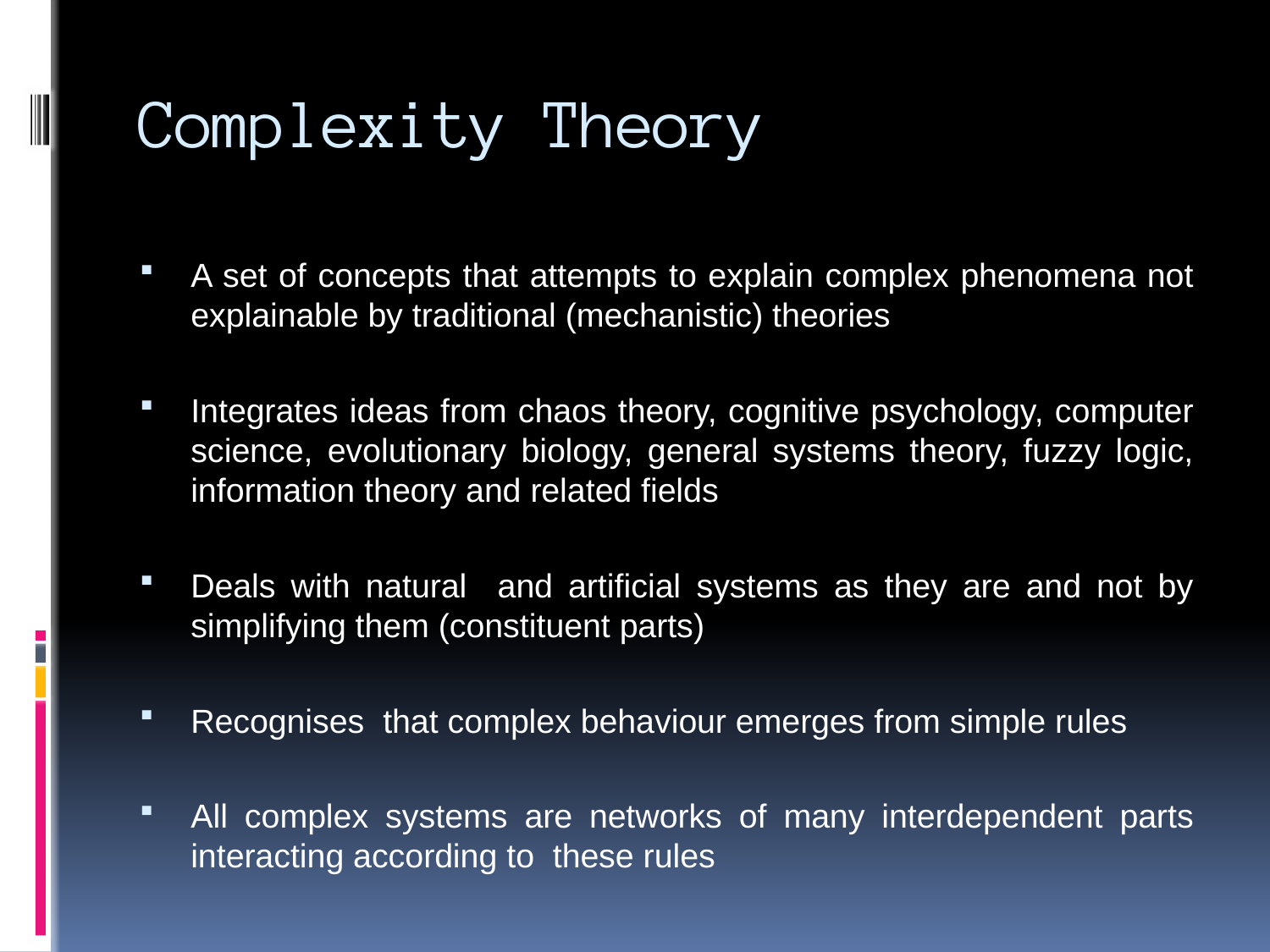

# Complexity Theory
A set of concepts that attempts to explain complex phenomena not explainable by traditional (mechanistic) theories

Integrates ideas from chaos theory, cognitive psychology, computer science, evolutionary biology, general systems theory, fuzzy logic, information theory and related fields

Deals with natural  and artificial systems as they are and not by simplifying them (constituent parts)

Recognises  that complex behaviour emerges from simple rules

All complex systems are networks of many interdependent parts interacting according to  these rules